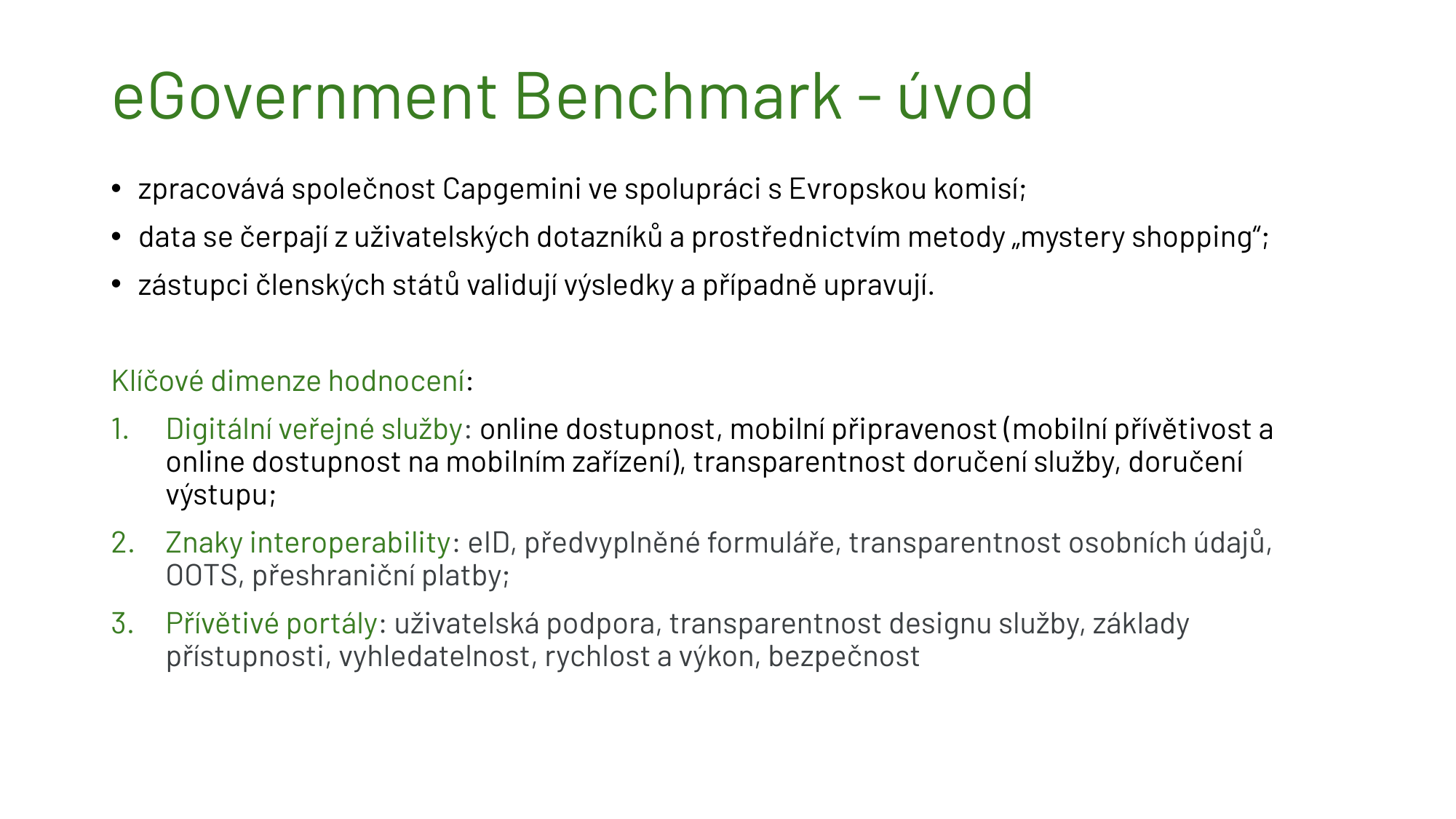

# eGovernment Benchmark - úvod
zpracovává společnost Capgemini ve spolupráci s Evropskou komisí;
data se čerpají z uživatelských dotazníků a prostřednictvím metody „mystery shopping“;
zástupci členských států validují výsledky a případně upravují.

Klíčové dimenze hodnocení:
Digitální veřejné služby: online dostupnost, mobilní připravenost (mobilní přívětivost a online dostupnost na mobilním zařízení), transparentnost doručení služby, doručení výstupu;
Znaky interoperability: eID, předvyplněné formuláře, transparentnost osobních údajů, OOTS, přeshraniční platby;
Přívětivé portály: uživatelská podpora, transparentnost designu služby, základy přístupnosti, vyhledatelnost, rychlost a výkon, bezpečnost